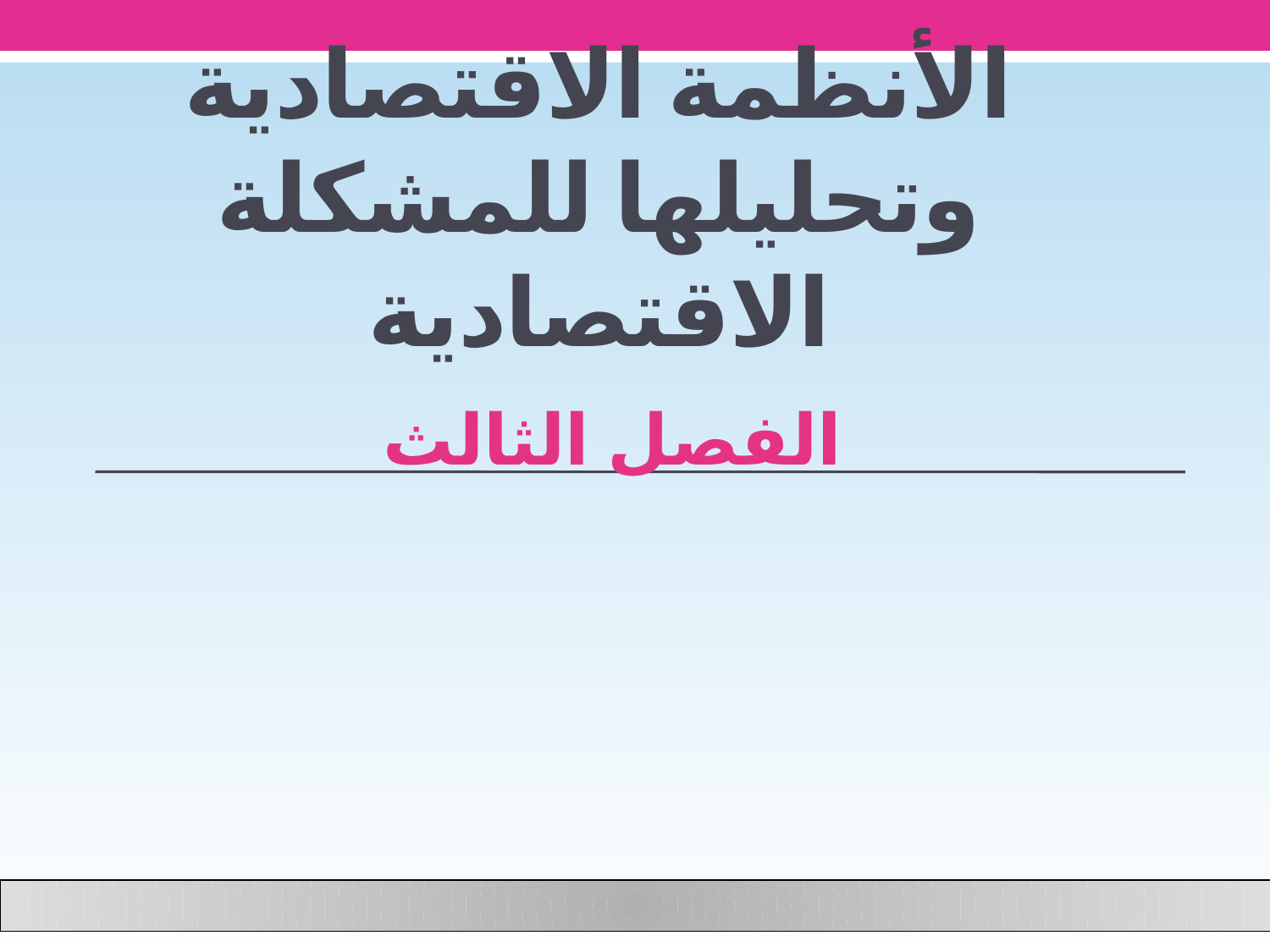

# الأنظمة الاقتصادية وتحليلها للمشكلة الاقتصادية
الفصل الثالث